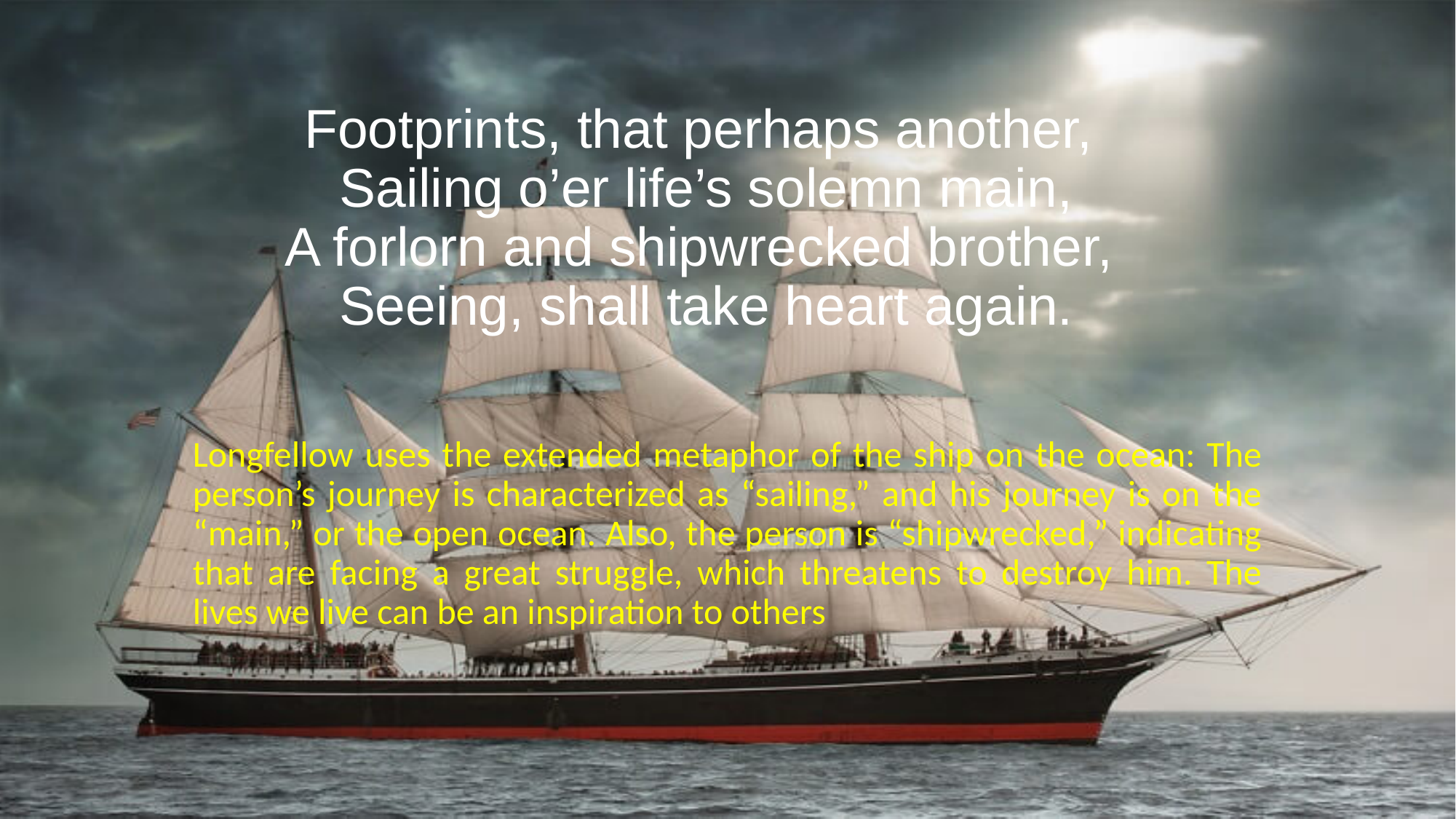

# Footprints, that perhaps another,  Sailing o’er life’s solemn main, A forlorn and shipwrecked brother,  Seeing, shall take heart again.
Longfellow uses the extended metaphor of the ship on the ocean: The person’s journey is characterized as “sailing,” and his journey is on the “main,” or the open ocean. Also, the person is “shipwrecked,” indicating that are facing a great struggle, which threatens to destroy him. The lives we live can be an inspiration to others